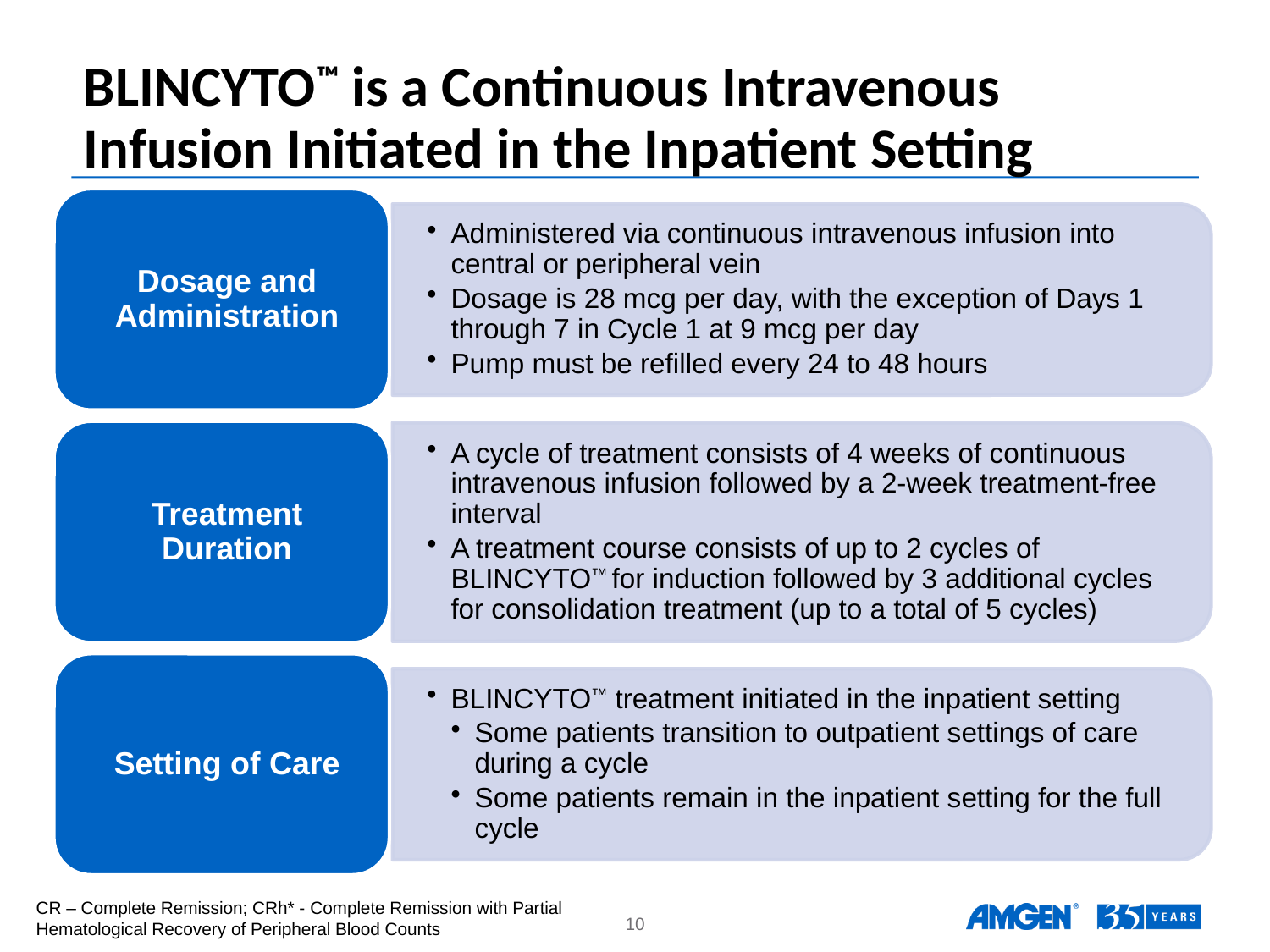

# BLINCYTO™ is a Continuous Intravenous Infusion Initiated in the Inpatient Setting
Administered via continuous intravenous infusion into central or peripheral vein
Dosage is 28 mcg per day, with the exception of Days 1 through 7 in Cycle 1 at 9 mcg per day
Pump must be refilled every 24 to 48 hours
Dosage and Administration
A cycle of treatment consists of 4 weeks of continuous intravenous infusion followed by a 2-week treatment-free interval
A treatment course consists of up to 2 cycles of BLINCYTO™ for induction followed by 3 additional cycles for consolidation treatment (up to a total of 5 cycles)
Treatment Duration
BLINCYTO™ treatment initiated in the inpatient setting
Some patients transition to outpatient settings of care during a cycle
Some patients remain in the inpatient setting for the full cycle
Setting of Care
CR – Complete Remission; CRh* - Complete Remission with Partial Hematological Recovery of Peripheral Blood Counts